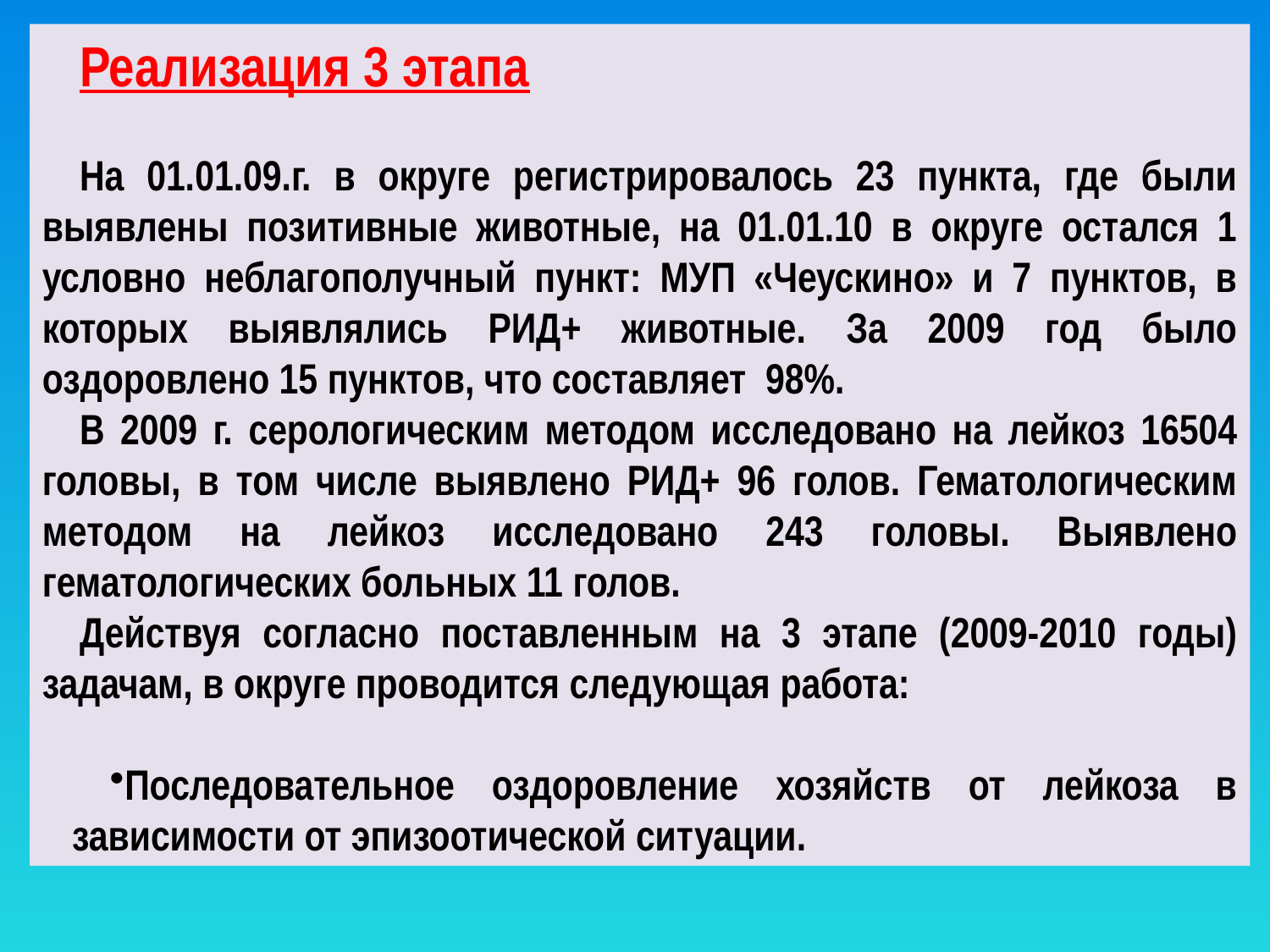

Реализация 3 этапа

На 01.01.09.г. в округе регистрировалось 23 пункта, где были выявлены позитивные животные, на 01.01.10 в округе остался 1 условно неблагополучный пункт: МУП «Чеускино» и 7 пунктов, в которых выявлялись РИД+ животные. За 2009 год было оздоровлено 15 пунктов, что составляет  98%.
В 2009 г. серологическим методом исследовано на лейкоз 16504 головы, в том числе выявлено РИД+ 96 голов. Гематологическим методом на лейкоз исследовано 243 головы. Выявлено гематологических больных 11 голов.
Действуя согласно поставленным на 3 этапе (2009-2010 годы) задачам, в округе проводится следующая работа:

Последовательное оздоровление хозяйств от лейкоза в зависимости от эпизоотической ситуации.